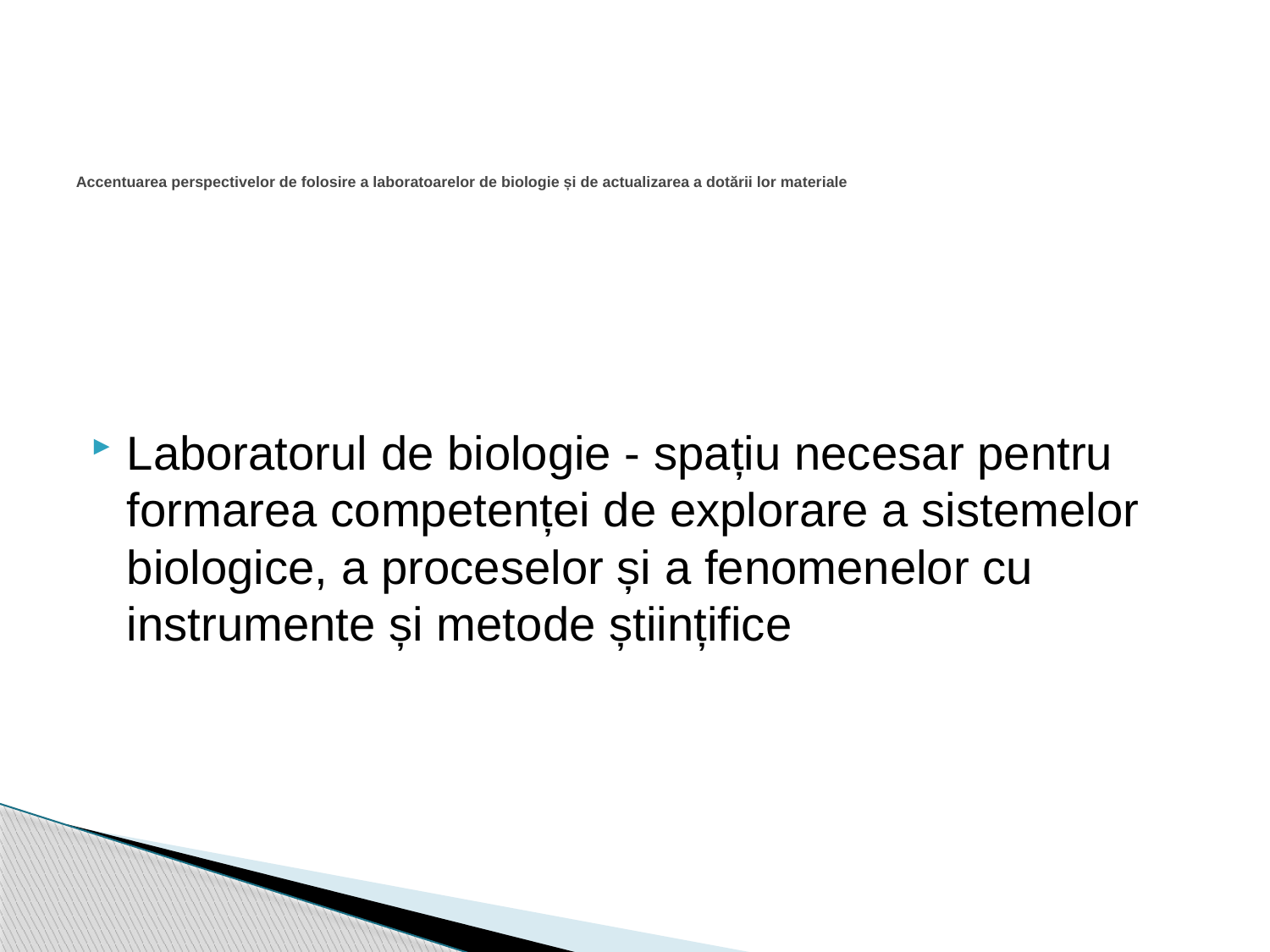

# Accentuarea perspectivelor de folosire a laboratoarelor de biologie și de actualizarea a dotării lor materiale
Laboratorul de biologie - spațiu necesar pentru formarea competenței de explorare a sistemelor biologice, a proceselor și a fenomenelor cu instrumente și metode științifice